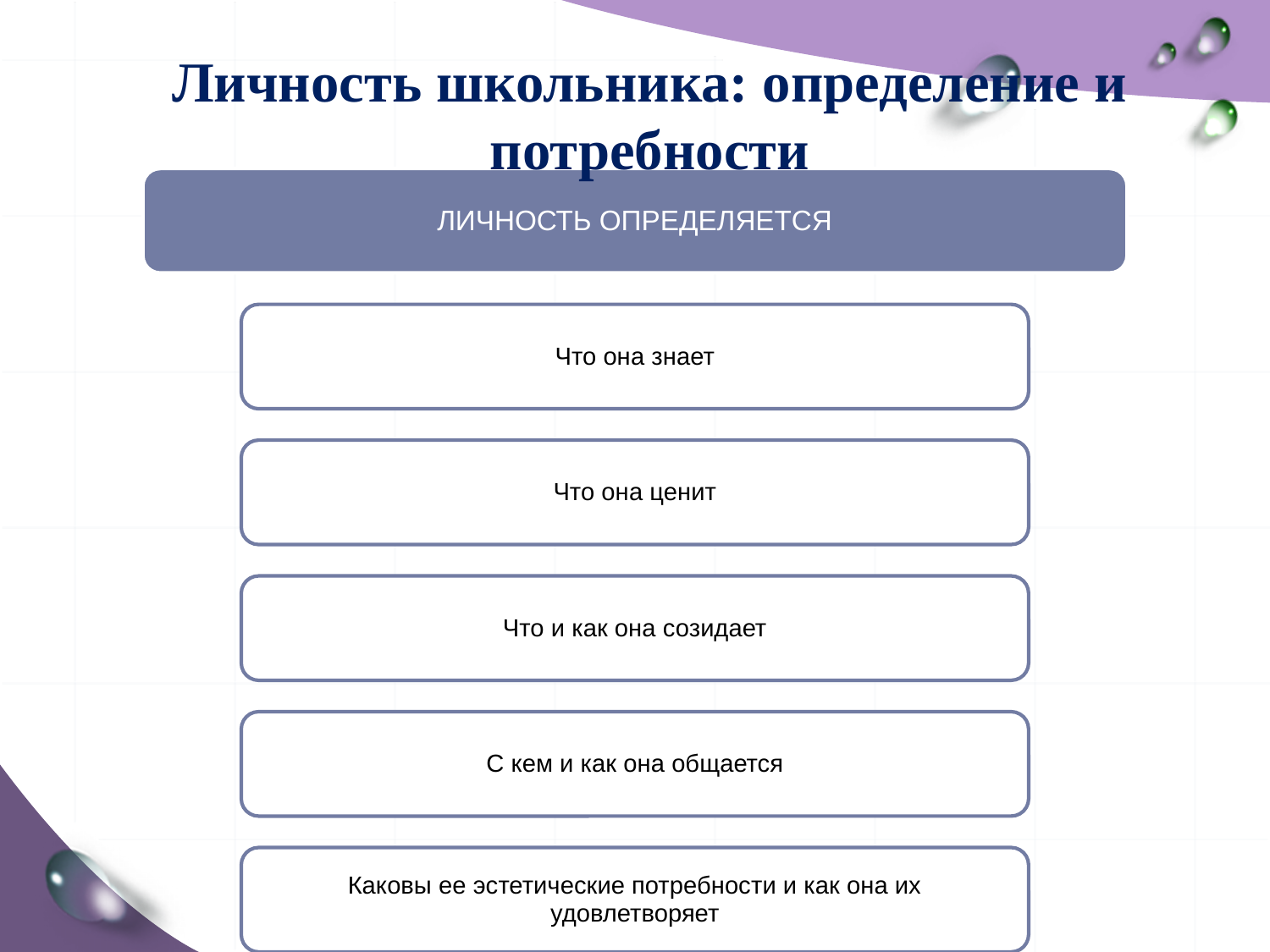

Личность школьника: определение и потребности
Личность определяется
Что она знает
Что она ценит
Что и как она созидает
С кем и как она общается
Каковы ее эстетические потребности и как она их удовлетворяет